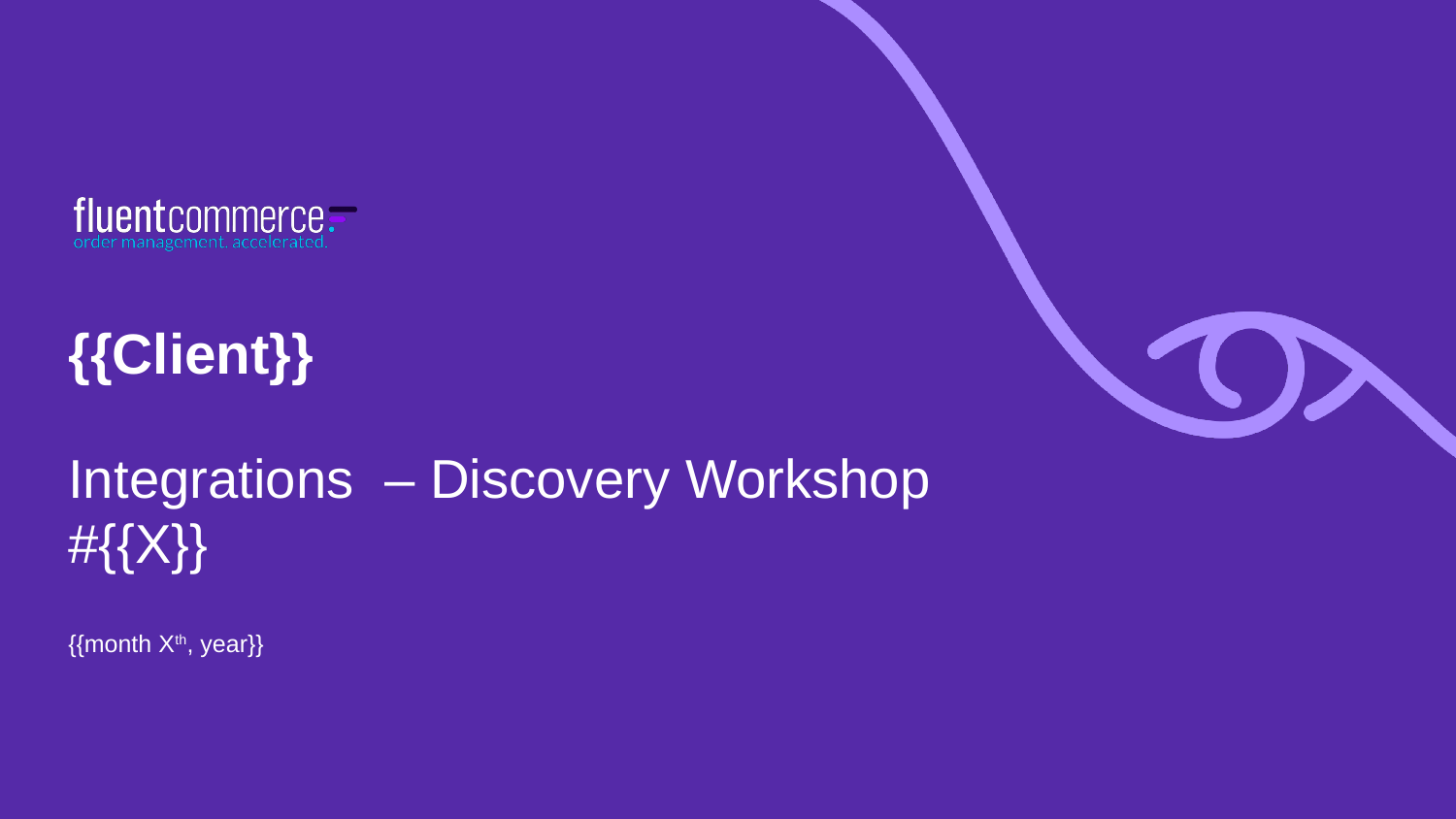

{{Client}}
Integrations  – Discovery Workshop #{{X}}

{{month Xth, year}}